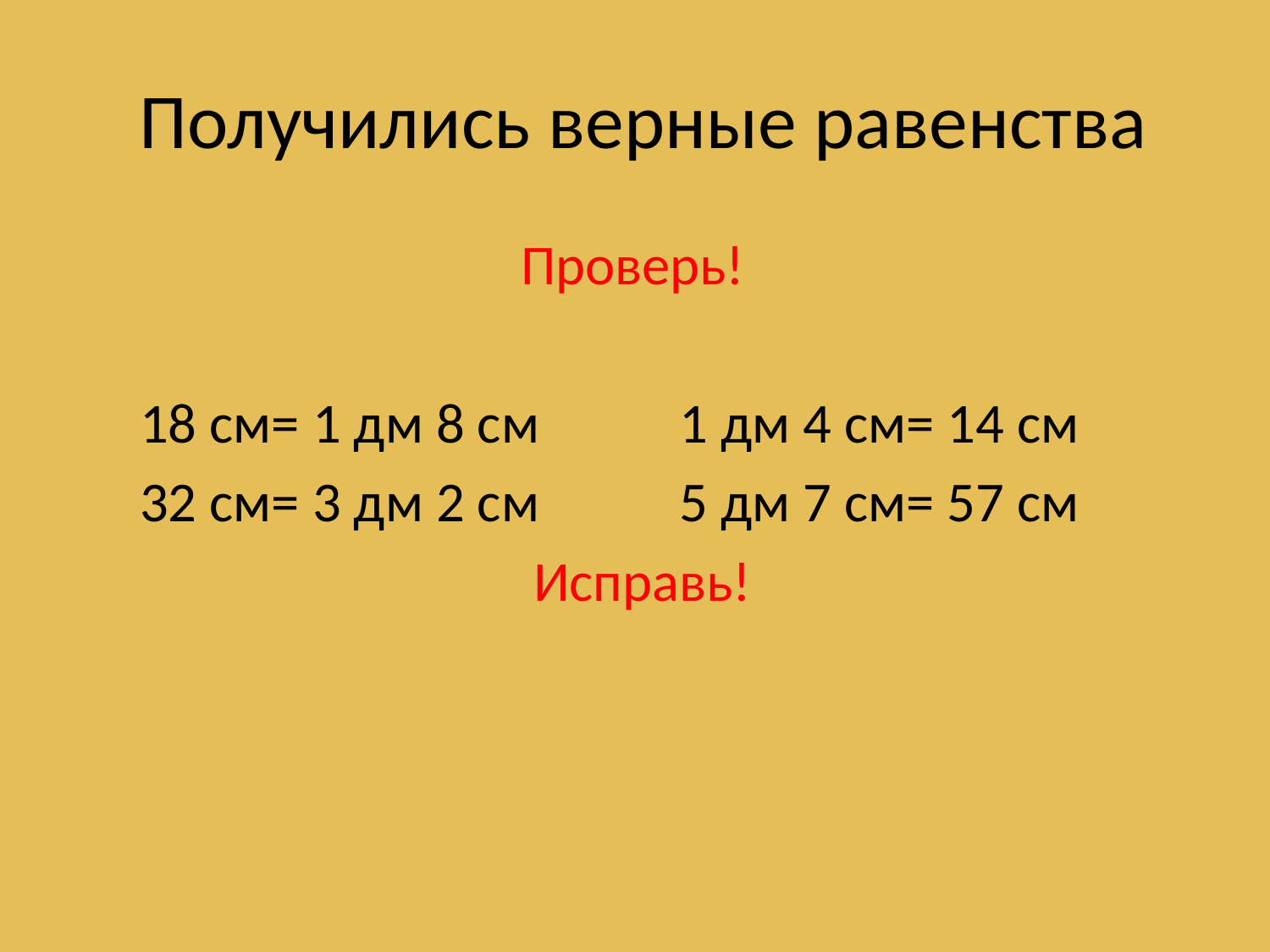

# Получились верные равенства
                                   Проверь!

     18 см= 1 дм 8 см           1 дм 4 см= 14 см
     32 см= 3 дм 2 см           5 дм 7 см= 57 см
                                    Исправь!